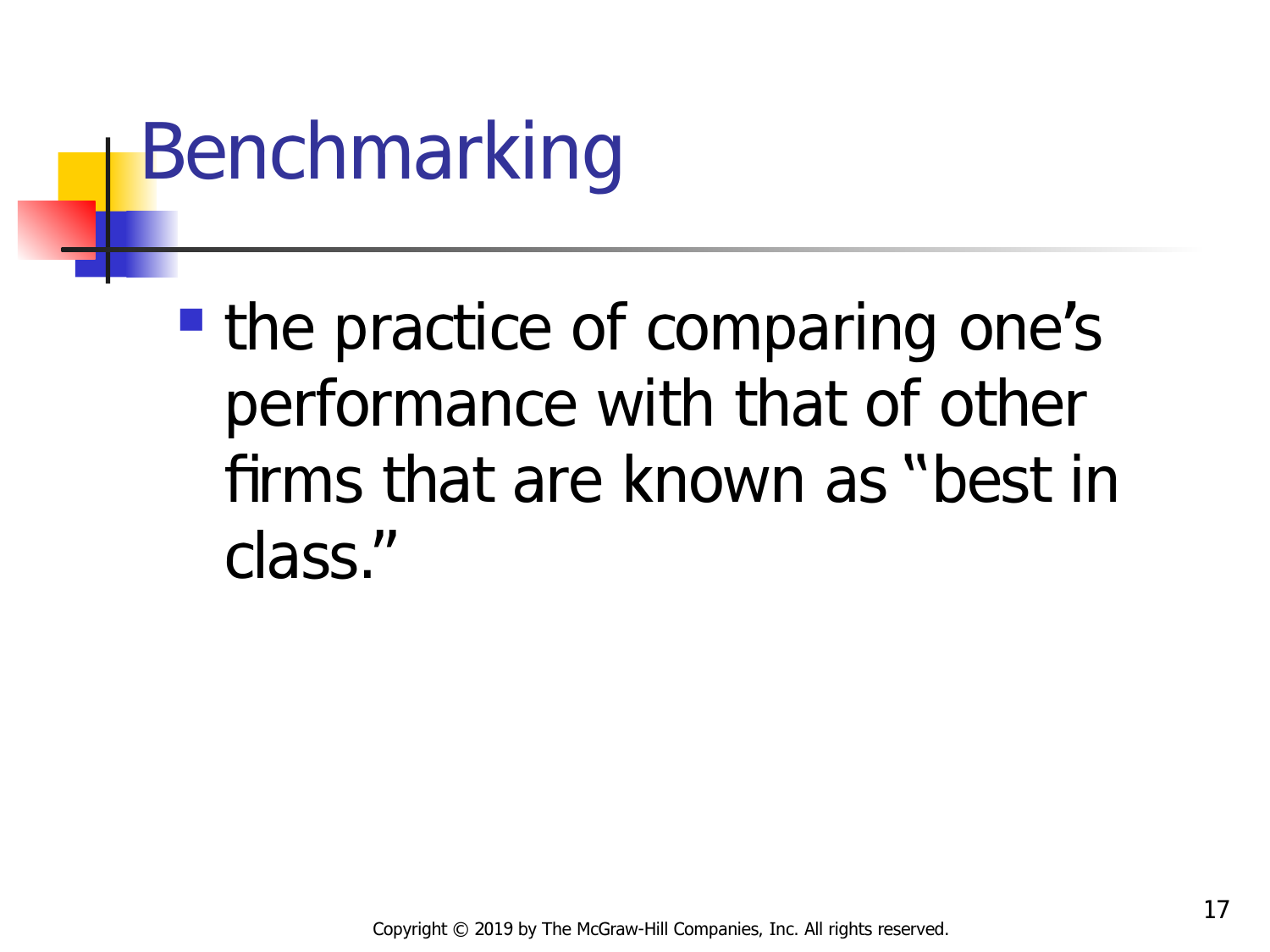

# Benchmarking
the practice of comparing one’s performance with that of other firms that are known as “best in class.”
17
Copyright © 2019 by The McGraw-Hill Companies, Inc. All rights reserved.